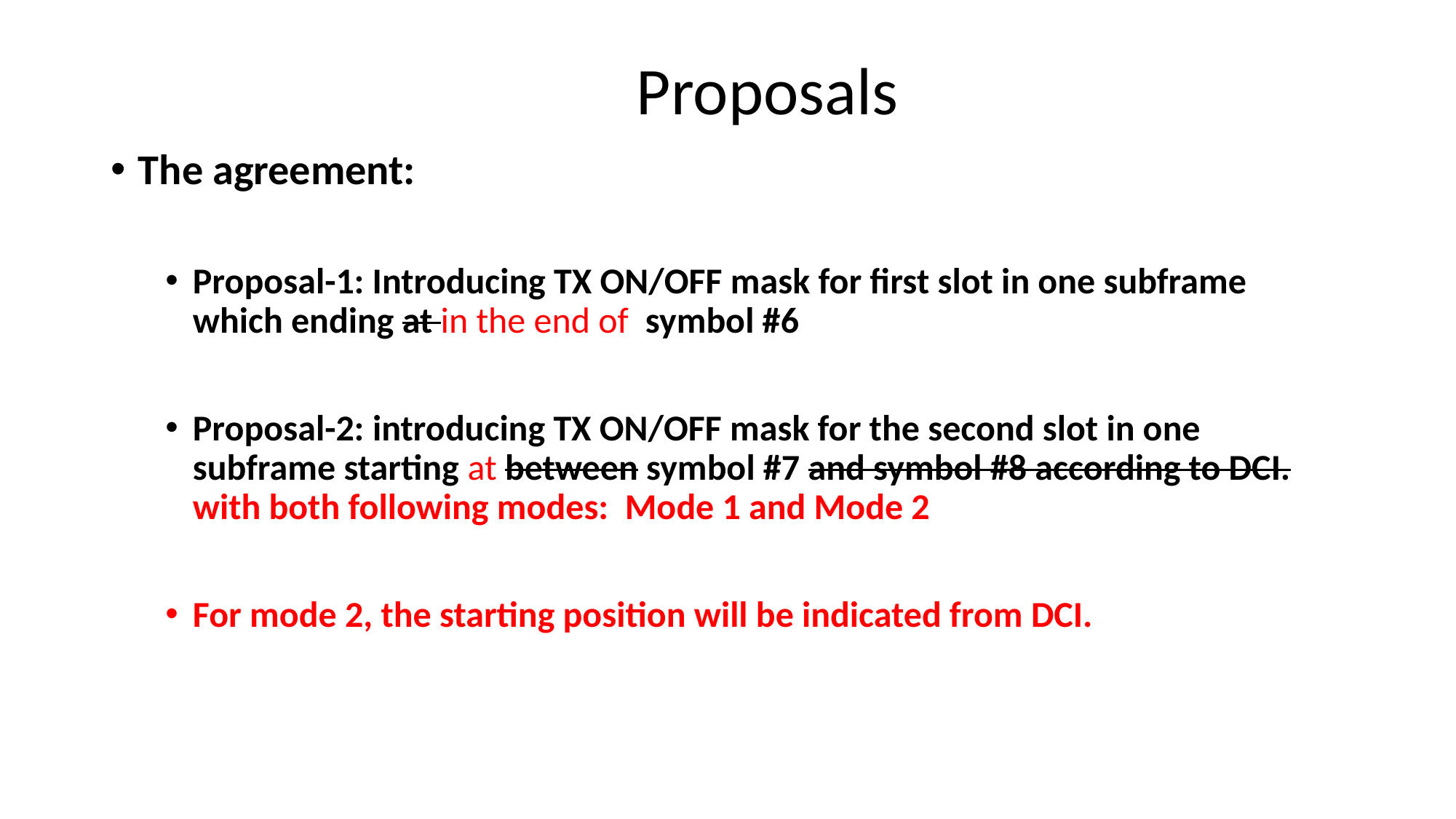

# Proposals
The agreement:

Proposal-1: Introducing TX ON/OFF mask for first slot in one subframe which ending at in the end of  symbol #6

Proposal-2: introducing TX ON/OFF mask for the second slot in one subframe starting at between symbol #7 and symbol #8 according to DCI. with both following modes:  Mode 1 and Mode 2

For mode 2, the starting position will be indicated from DCI.